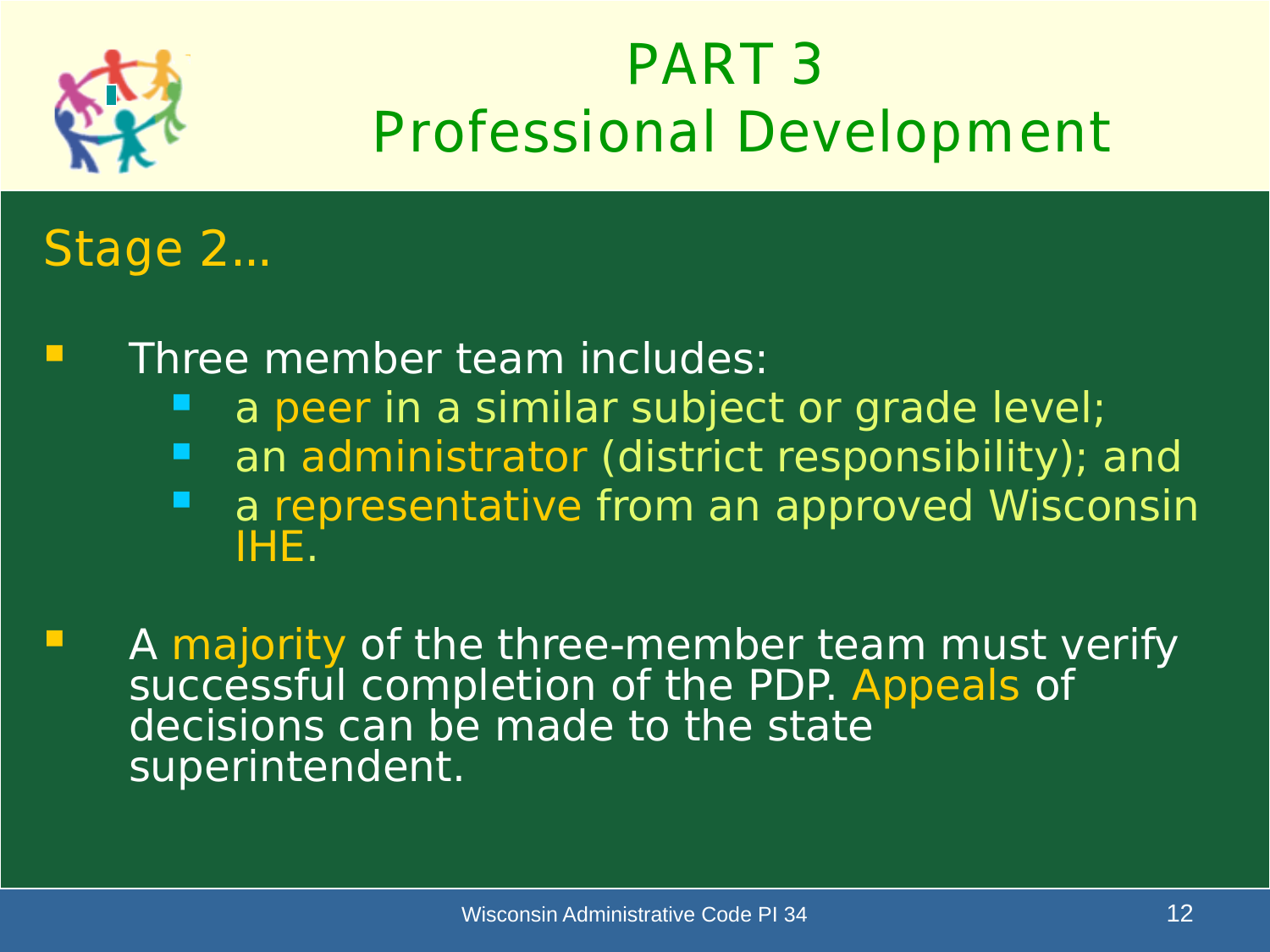

PART 3
 Professional Development

Stage 2…

Three member team includes:
a peer in a similar subject or grade level;
an administrator (district responsibility); and
a representative from an approved Wisconsin IHE.

A majority of the three-member team must verify successful completion of the PDP. Appeals of decisions can be made to the state superintendent.

Wisconsin Administrative Code PI 34
12